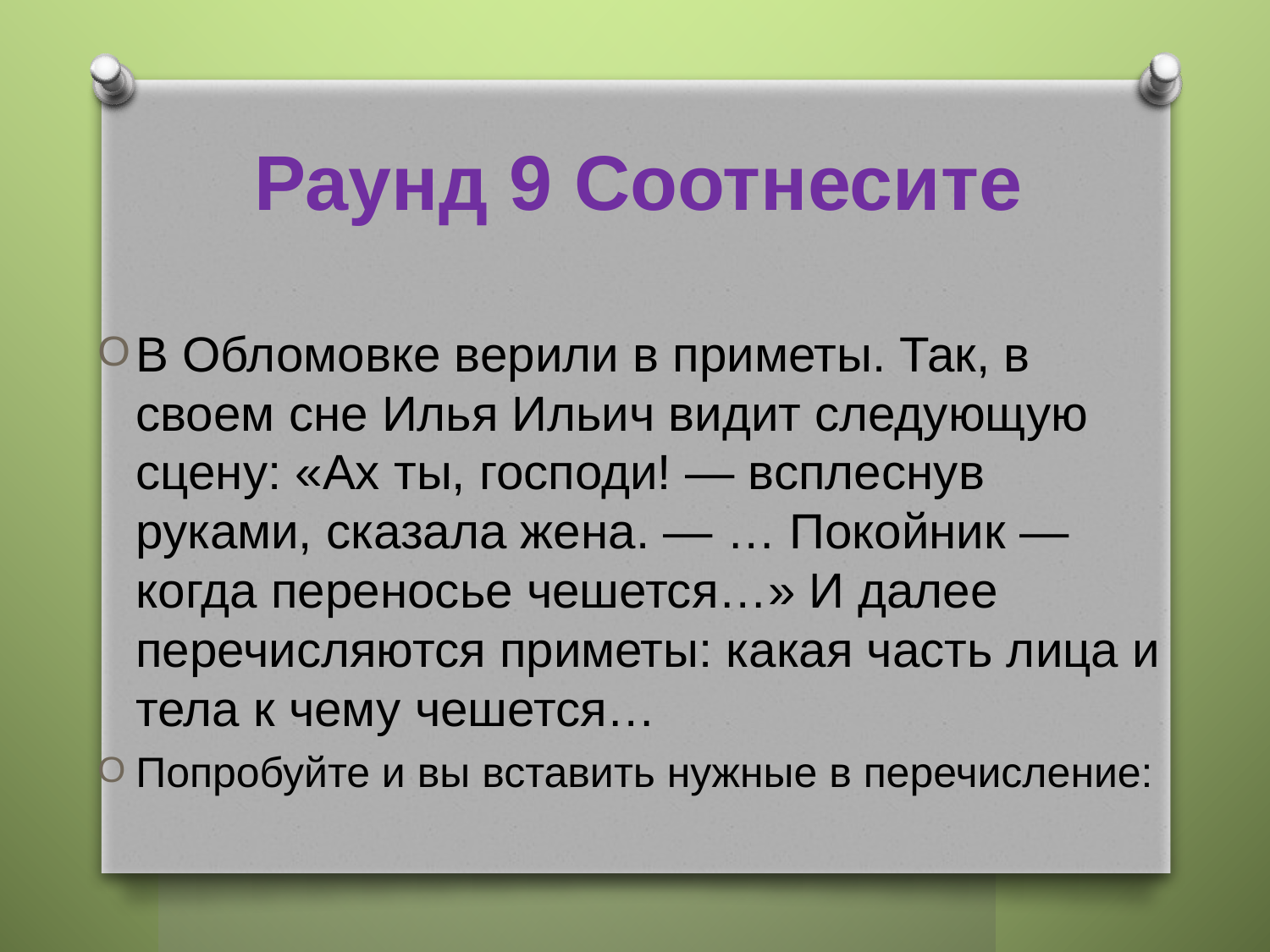

# Раунд 9 Соотнесите
В Обломовке верили в приметы. Так, в своем сне Илья Ильич видит следующую сцену: «Ах ты, господи! — всплеснув руками, сказала жена. — … Покойник — когда переносье чешется…» И далее перечисляются приметы: какая часть лица и тела к чему чешется…
Попробуйте и вы вставить нужные в перечисление: